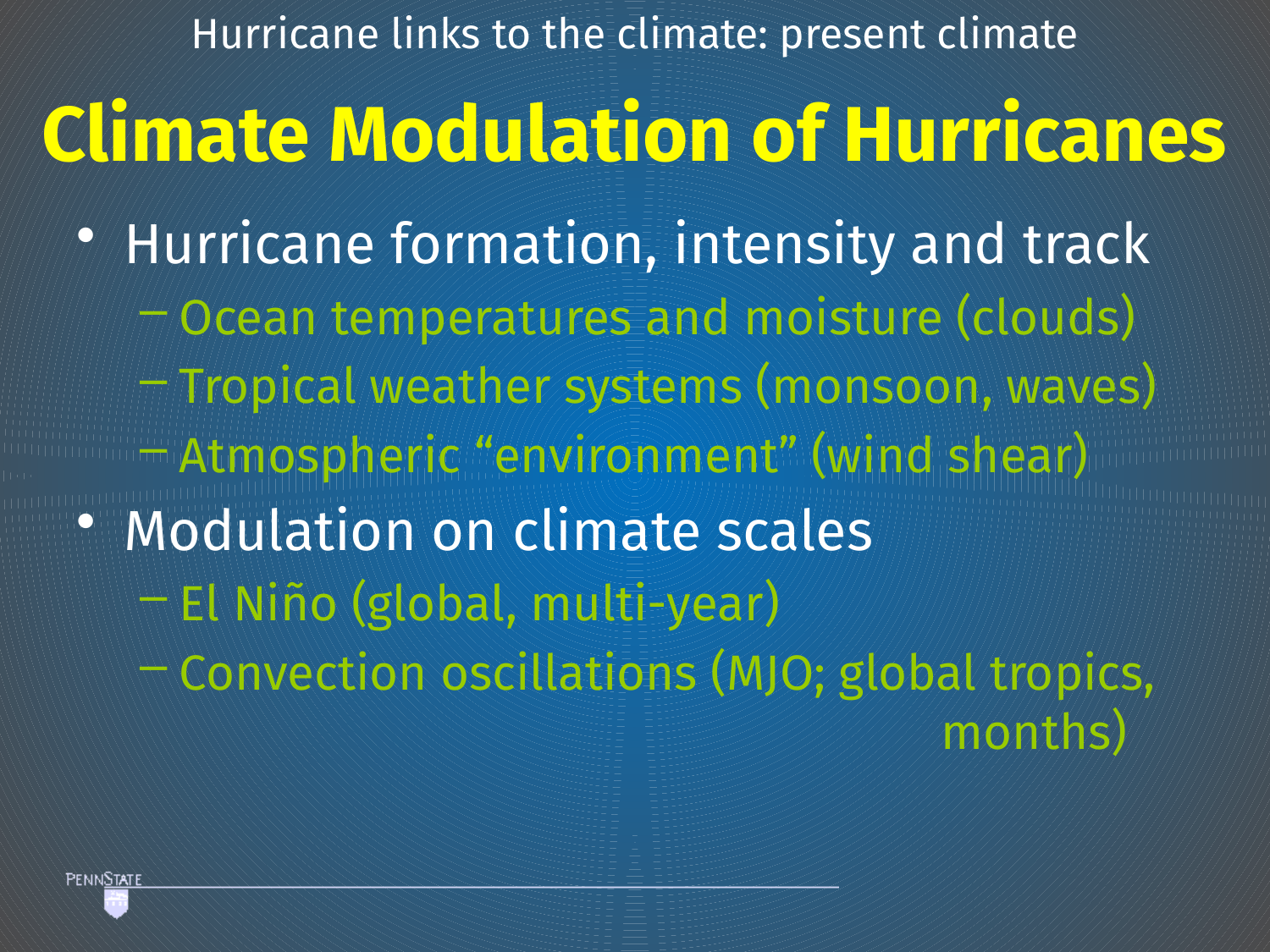

Hurricane links to the climate: present climate
# Climate Modulation of Hurricanes
Hurricane formation, intensity and track
Ocean temperatures and moisture (clouds)
Tropical weather systems (monsoon, waves)
Atmospheric “environment” (wind shear)
Modulation on climate scales
El Niño (global, multi-year)
Convection oscillations (MJO; global tropics, 						months)